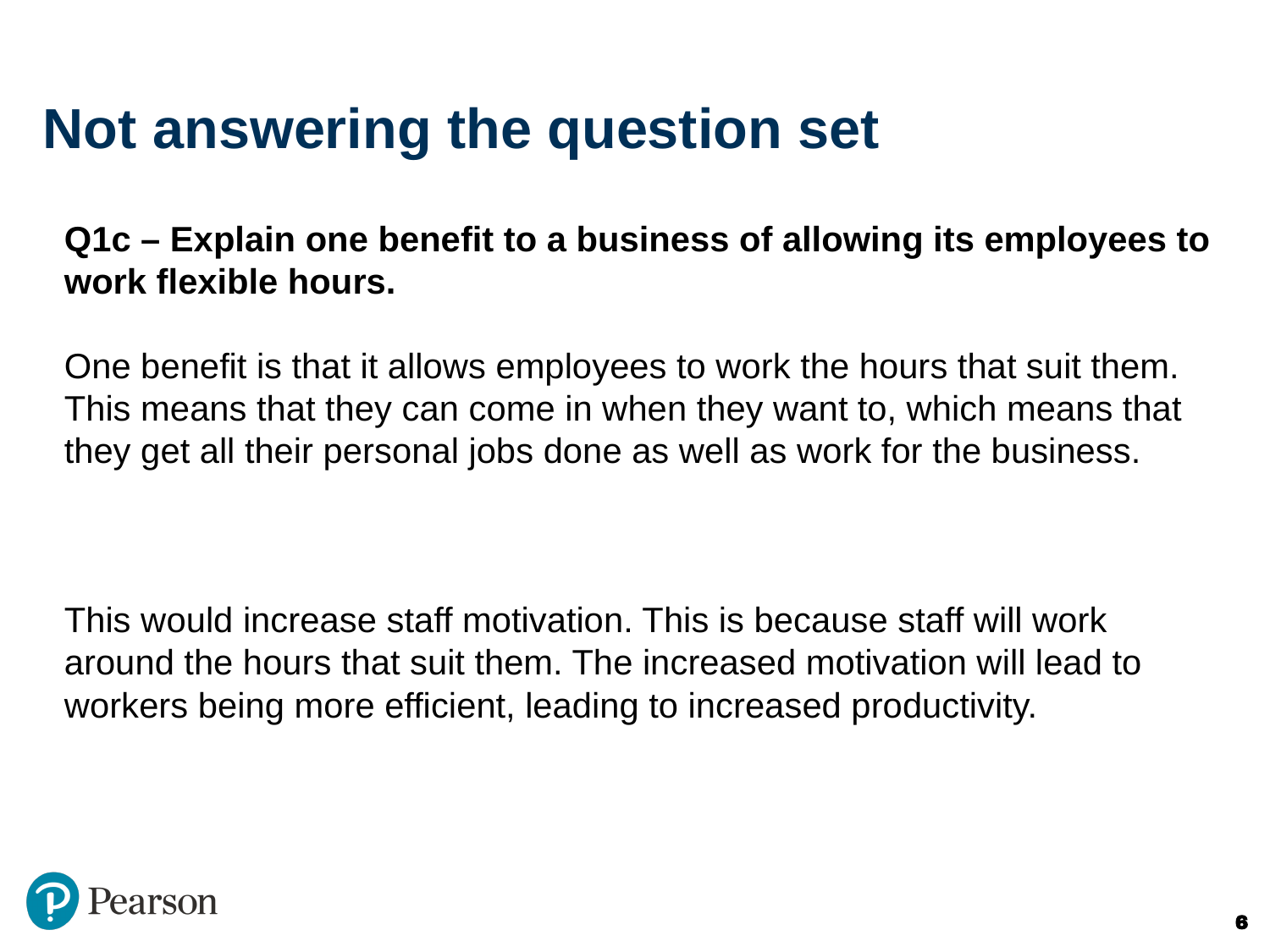

# Not answering the question set
Q1c – Explain one benefit to a business of allowing its employees to work flexible hours.

One benefit is that it allows employees to work the hours that suit them. This means that they can come in when they want to, which means that they get all their personal jobs done as well as work for the business.

This would increase staff motivation. This is because staff will work around the hours that suit them. The increased motivation will lead to workers being more efficient, leading to increased productivity.